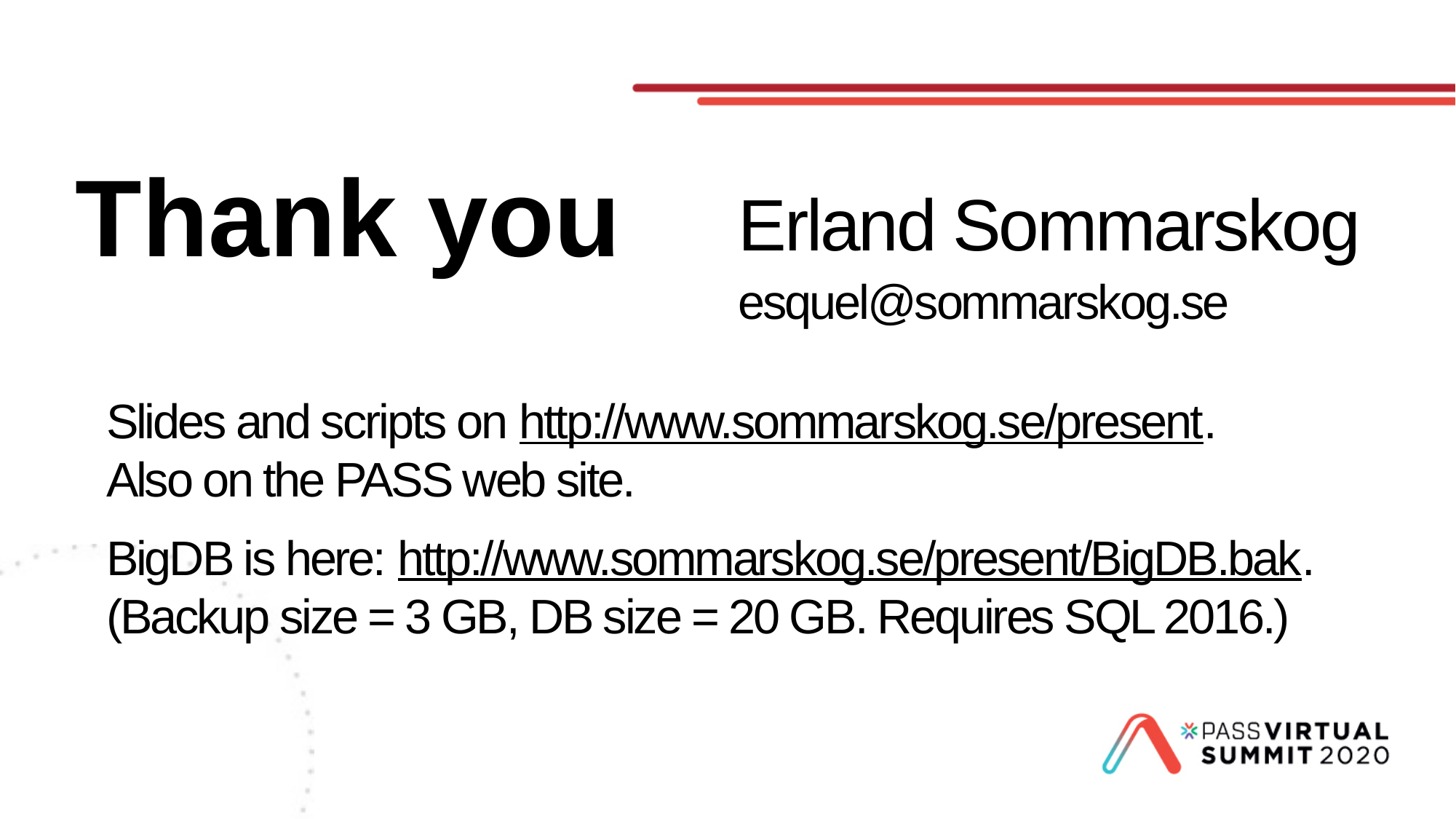

# Erland Sommarskog
esquel@sommarskog.se
Slides and scripts on http://www.sommarskog.se/present.
Also on the PASS web site.

BigDB is here: http://www.sommarskog.se/present/BigDB.bak.
(Backup size = 3 GB, DB size = 20 GB. Requires SQL 2016.)